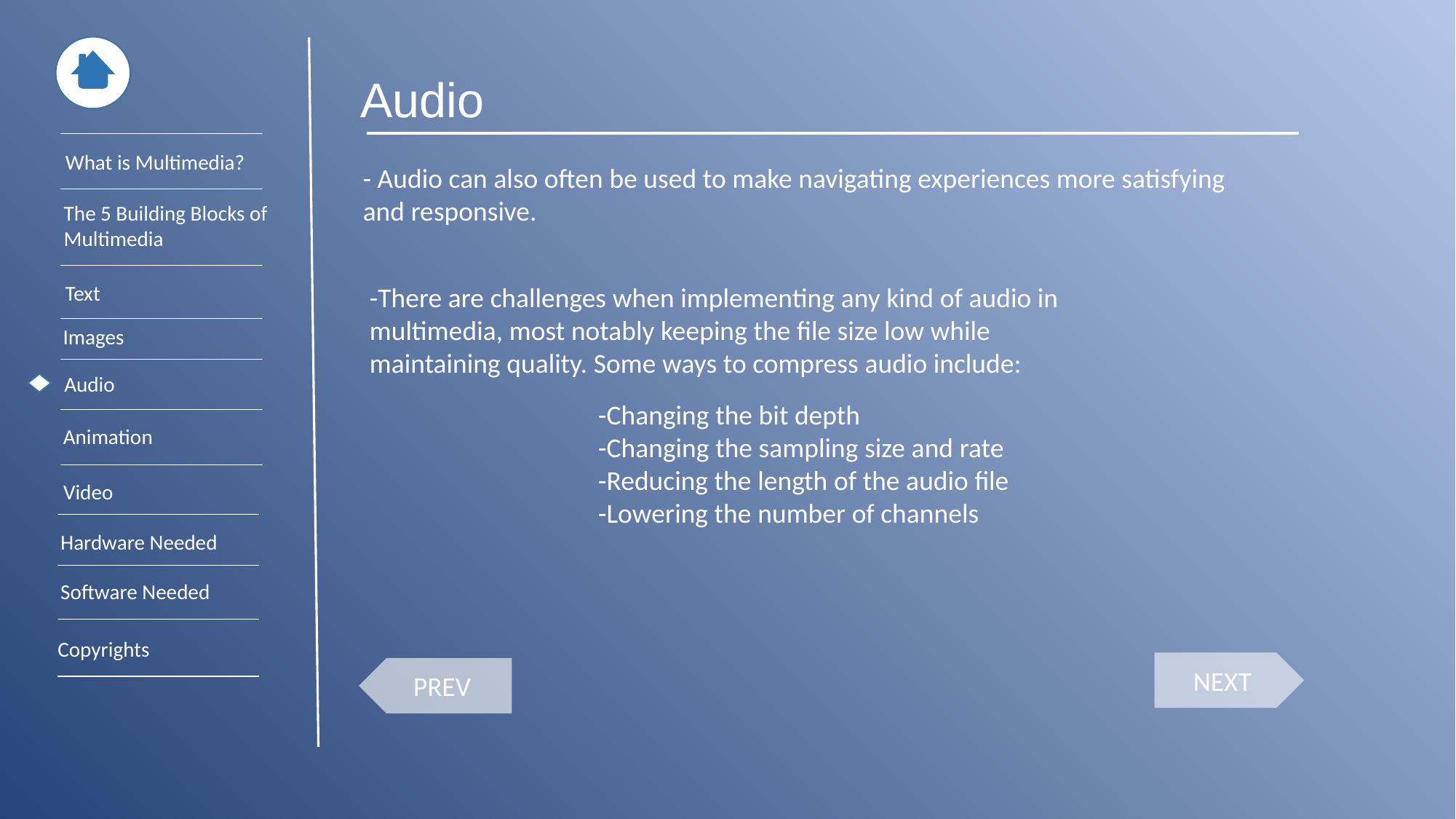

Audio
What is Multimedia?

- Audio can also often be used to make navigating experiences more satisfying and responsive.
The 5 Building Blocks of
Multimedia

Text
-There are challenges when implementing any kind of audio in multimedia, most notably keeping the file size low while maintaining quality. Some ways to compress audio include:

Images

Audio

-Changing the bit depth
-Changing the sampling size and rate
-Reducing the length of the audio file
-Lowering the number of channels
Animation

Video

Hardware Needed

Software Needed

Copyrights

NEXT
PREV